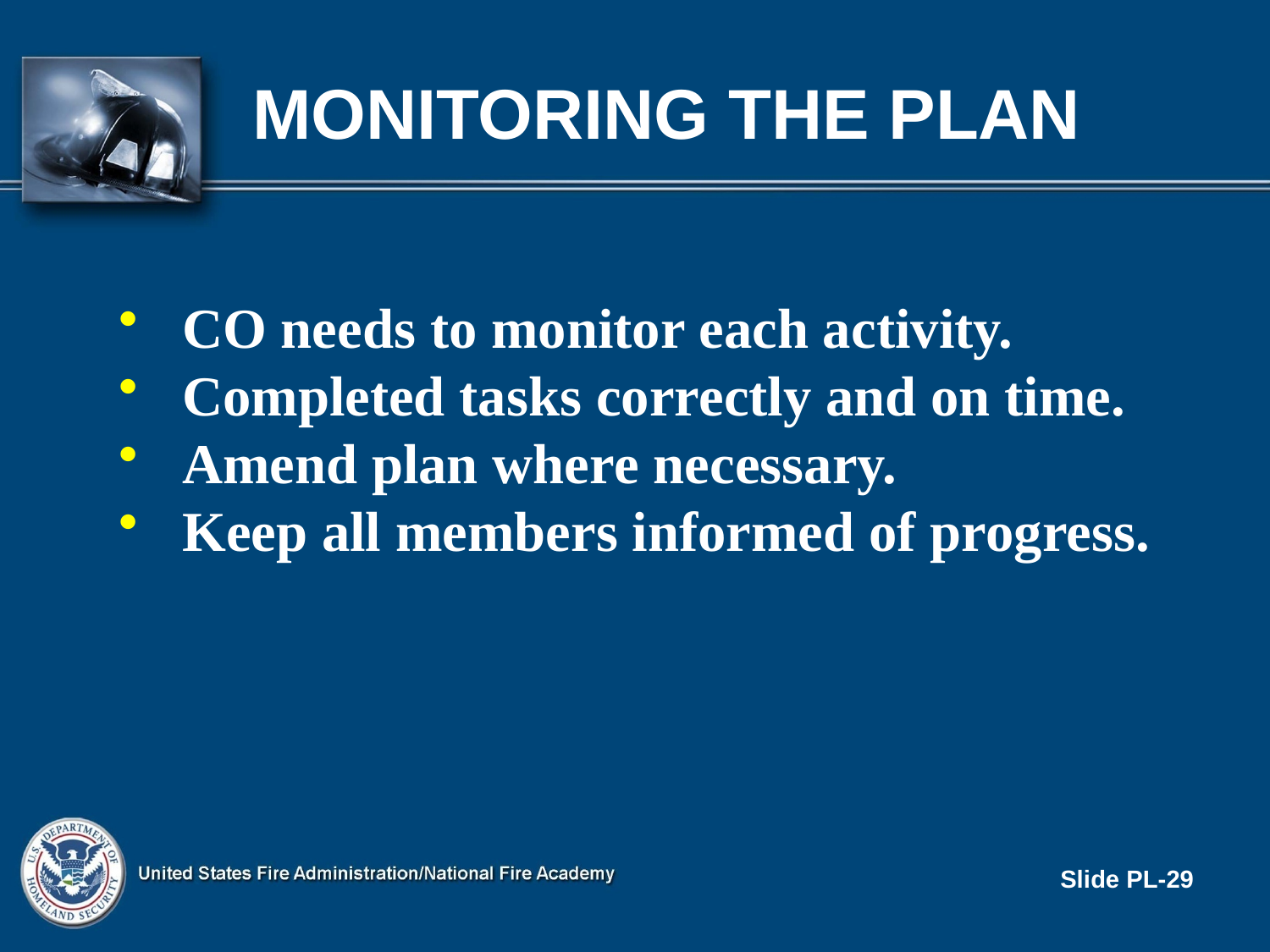

# Monitoring the Plan
CO needs to monitor each activity.
Completed tasks correctly and on time.
Amend plan where necessary.
Keep all members informed of progress.
Slide PL-29